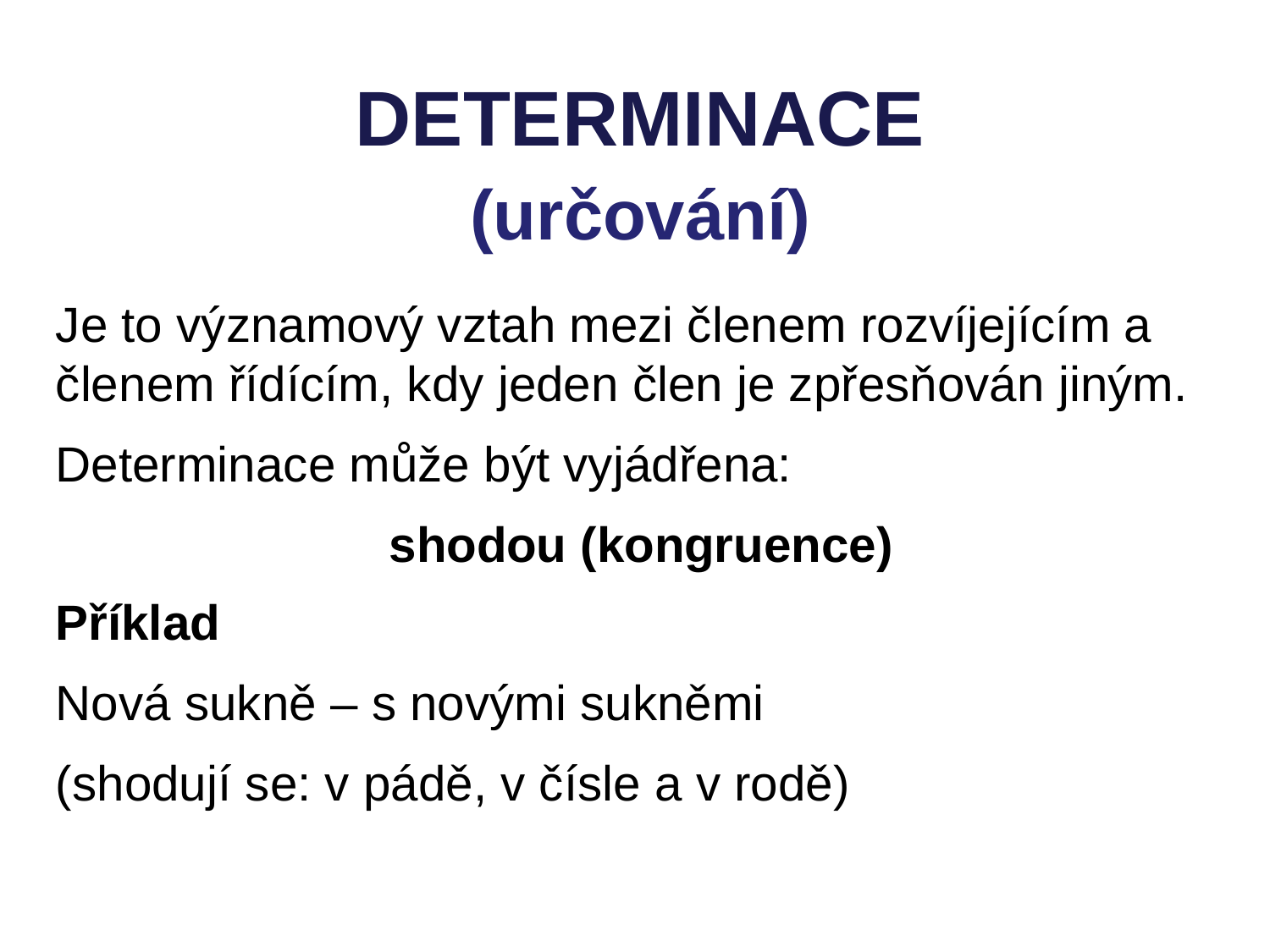

DETERMINACE
(určování)
Je to významový vztah mezi členem rozvíjejícím a členem řídícím, kdy jeden člen je zpřesňován jiným.
Determinace může být vyjádřena:
shodou (kongruence)
Příklad
Nová sukně – s novými sukněmi
(shodují se: v pádě, v čísle a v rodě)